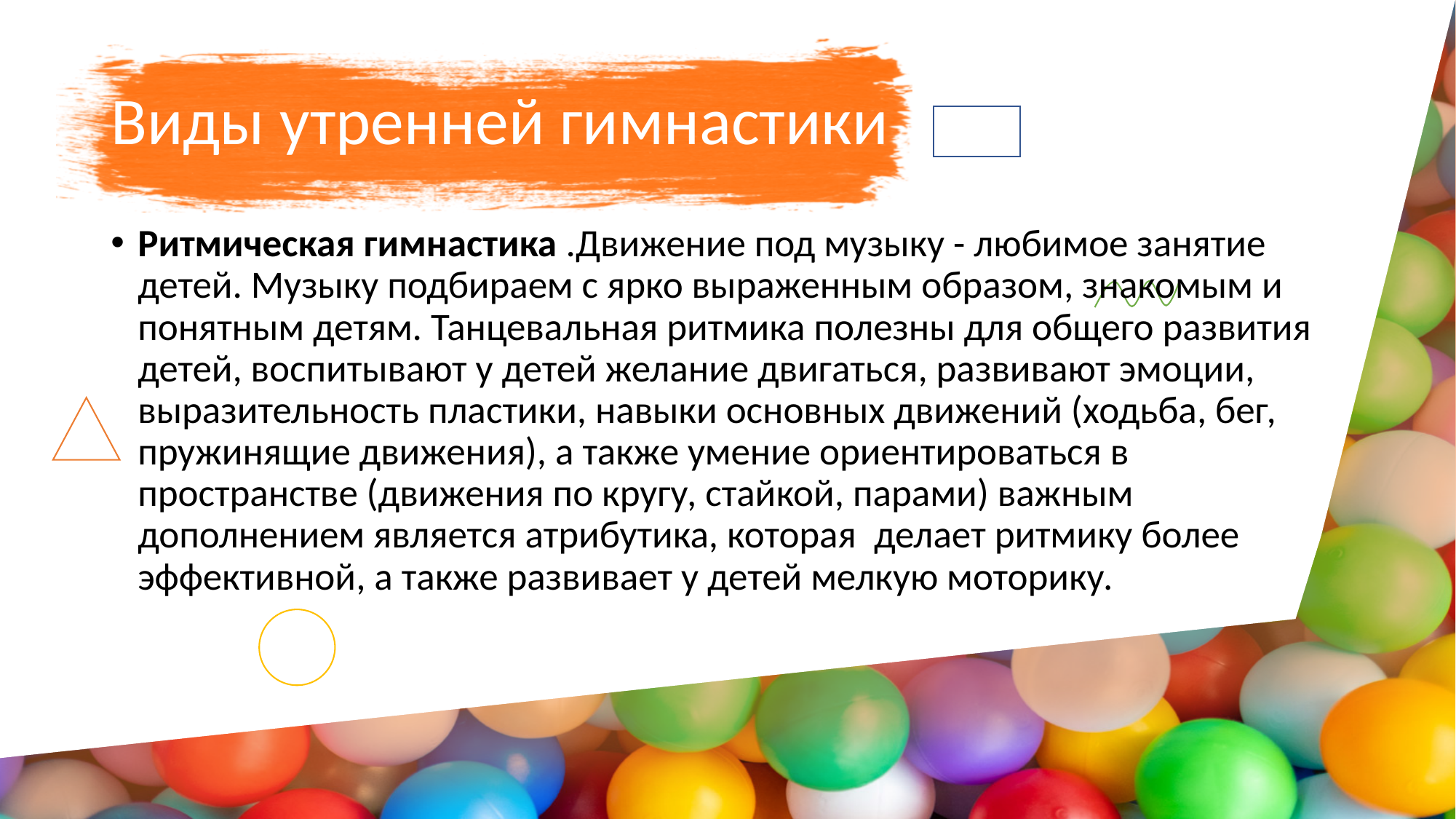

# Виды утренней гимнастики
Ритмическая гимнастика .Движение под музыку - любимое занятие детей. Музыку подбираем с ярко выраженным образом, знакомым и понятным детям. Танцевальная ритмика полезны для общего развития детей, воспитывают у детей желание двигаться, развивают эмоции, выразительность пластики, навыки основных движений (ходьба, бег, пружинящие движения), а также умение ориентироваться в пространстве (движения по кругу, стайкой, парами) важным дополнением является атрибутика, которая  делает ритмику более эффективной, а также развивает у детей мелкую моторику.